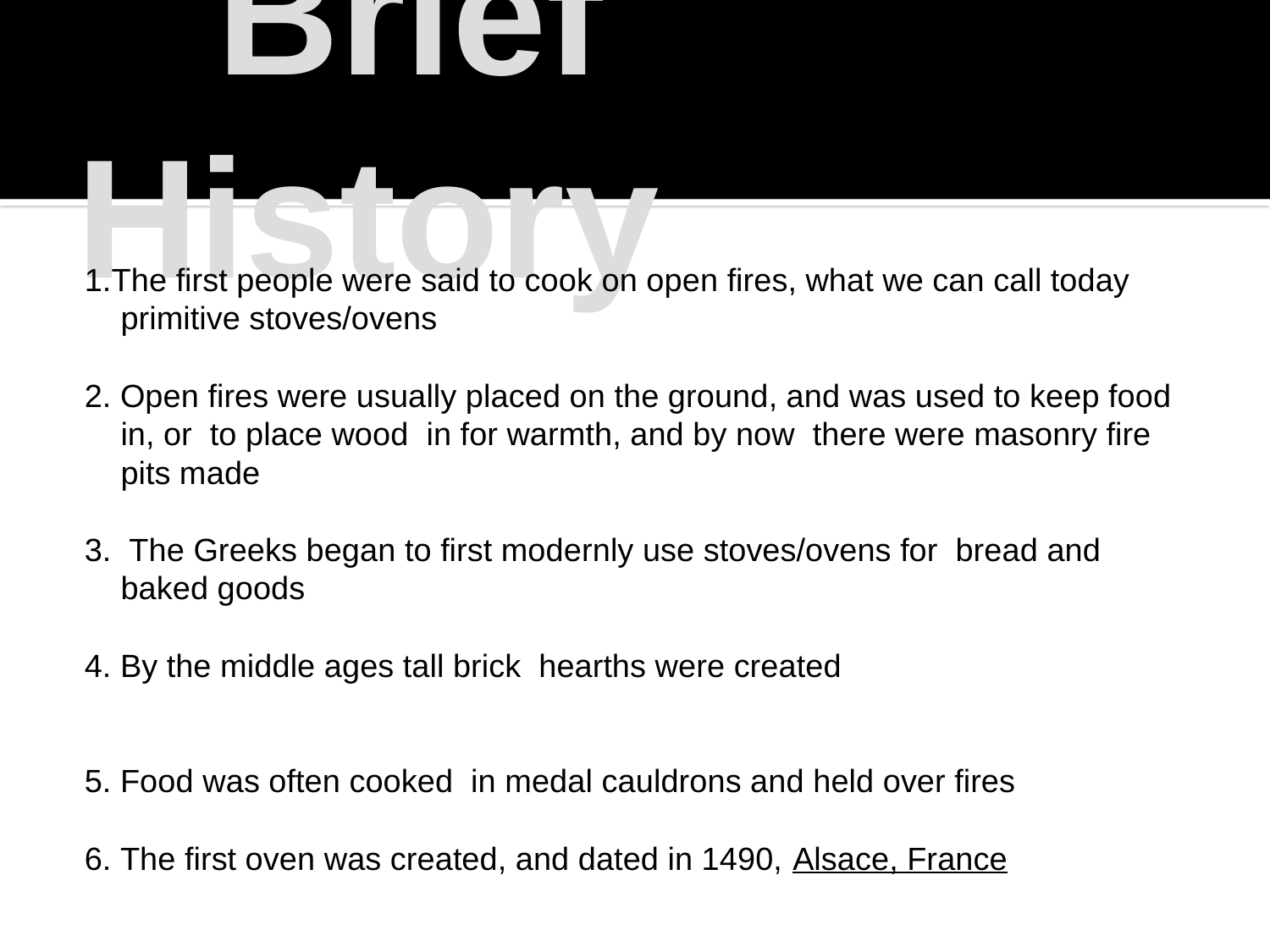

# Brief History
1.The first people were said to cook on open fires, what we can call today primitive stoves/ovens

2. Open fires were usually placed on the ground, and was used to keep food in, or  to place wood  in for warmth, and by now  there were masonry fire pits made

3.  The Greeks began to first modernly use stoves/ovens for  bread and baked goods

4. By the middle ages tall brick  hearths were created

5. Food was often cooked  in medal cauldrons and held over fires

6. The first oven was created, and dated in 1490, Alsace, France